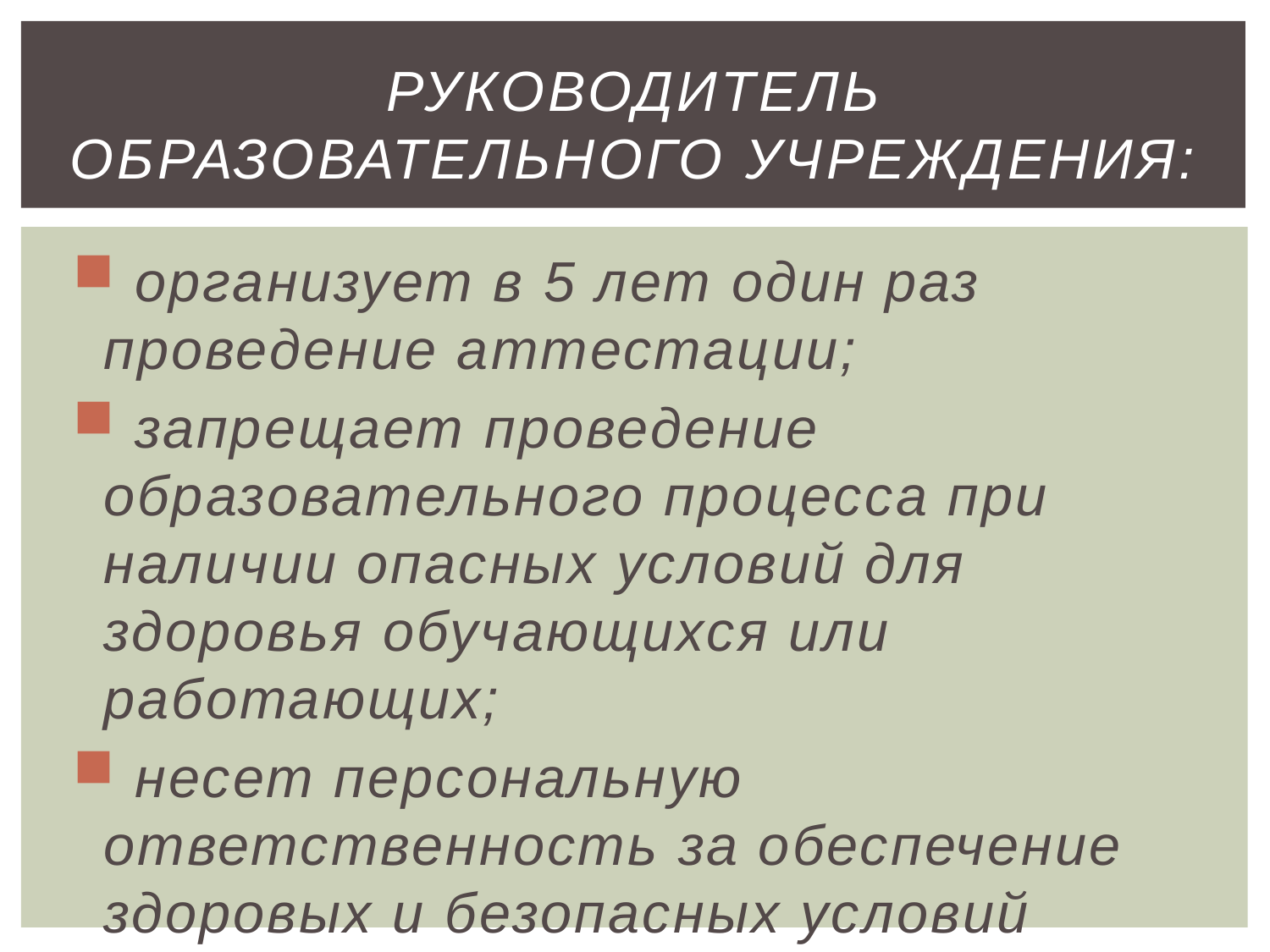

# Руководитель образовательного учреждения:
 организует в 5 лет один раз проведение аттестации;
 запрещает проведение образовательного процесса при наличии опасных условий для здоровья обучающихся или работающих;
 несет персональную ответственность за обеспечение здоровых и безопасных условий образовательного процесса.